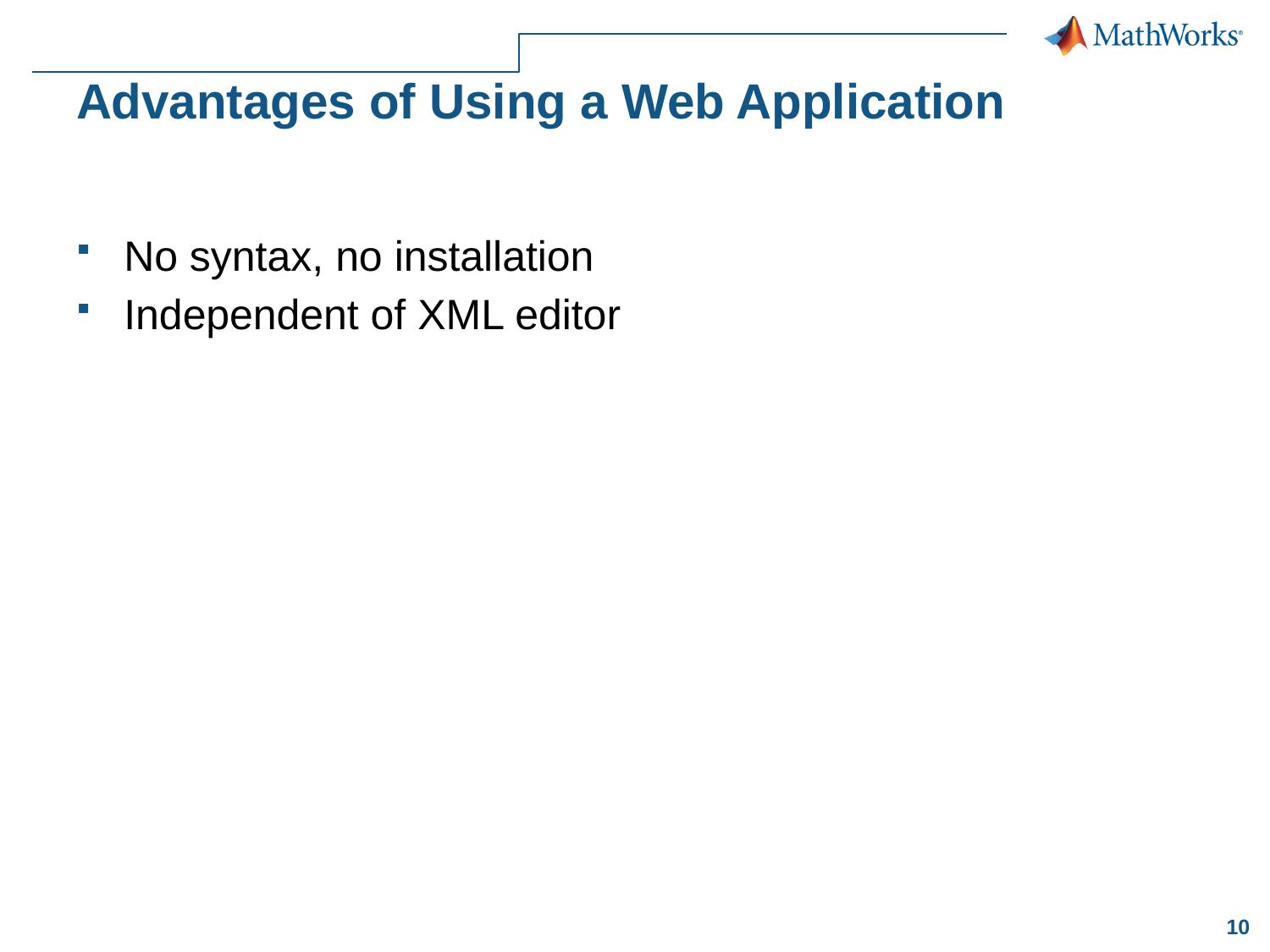

# Advantages of Using a Web Application
No syntax, no installation
Independent of XML editor